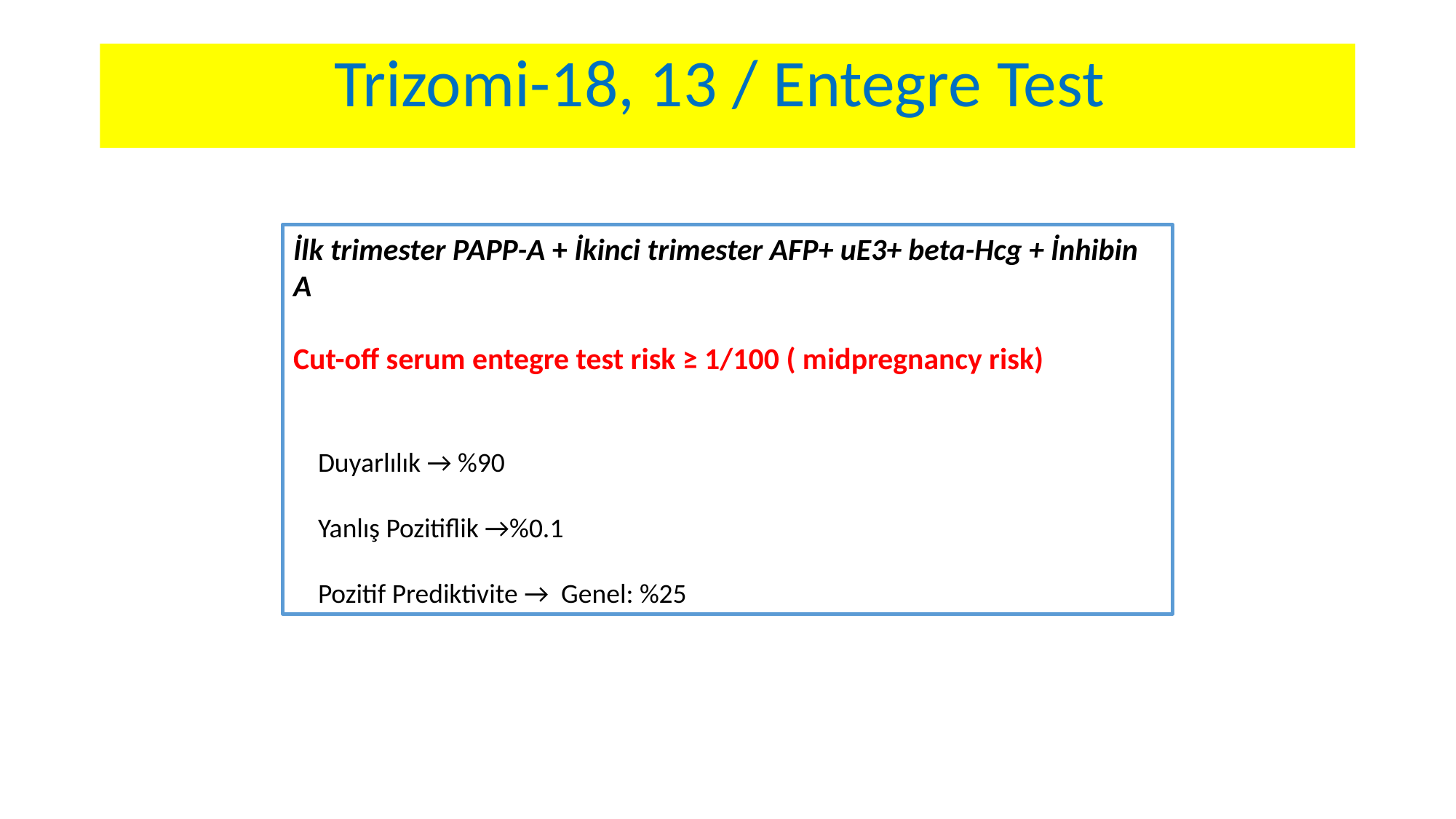

Trizomi-18, 13 / Entegre Test
İlk trimester PAPP-A + İkinci trimester AFP+ uE3+ beta-Hcg + İnhibin A

Cut-off serum entegre test risk ≥ 1/100 ( midpregnancy risk)

    Duyarlılık → %90
    Yanlış Pozitiflik →%0.1
    Pozitif Prediktivite →  Genel: %25